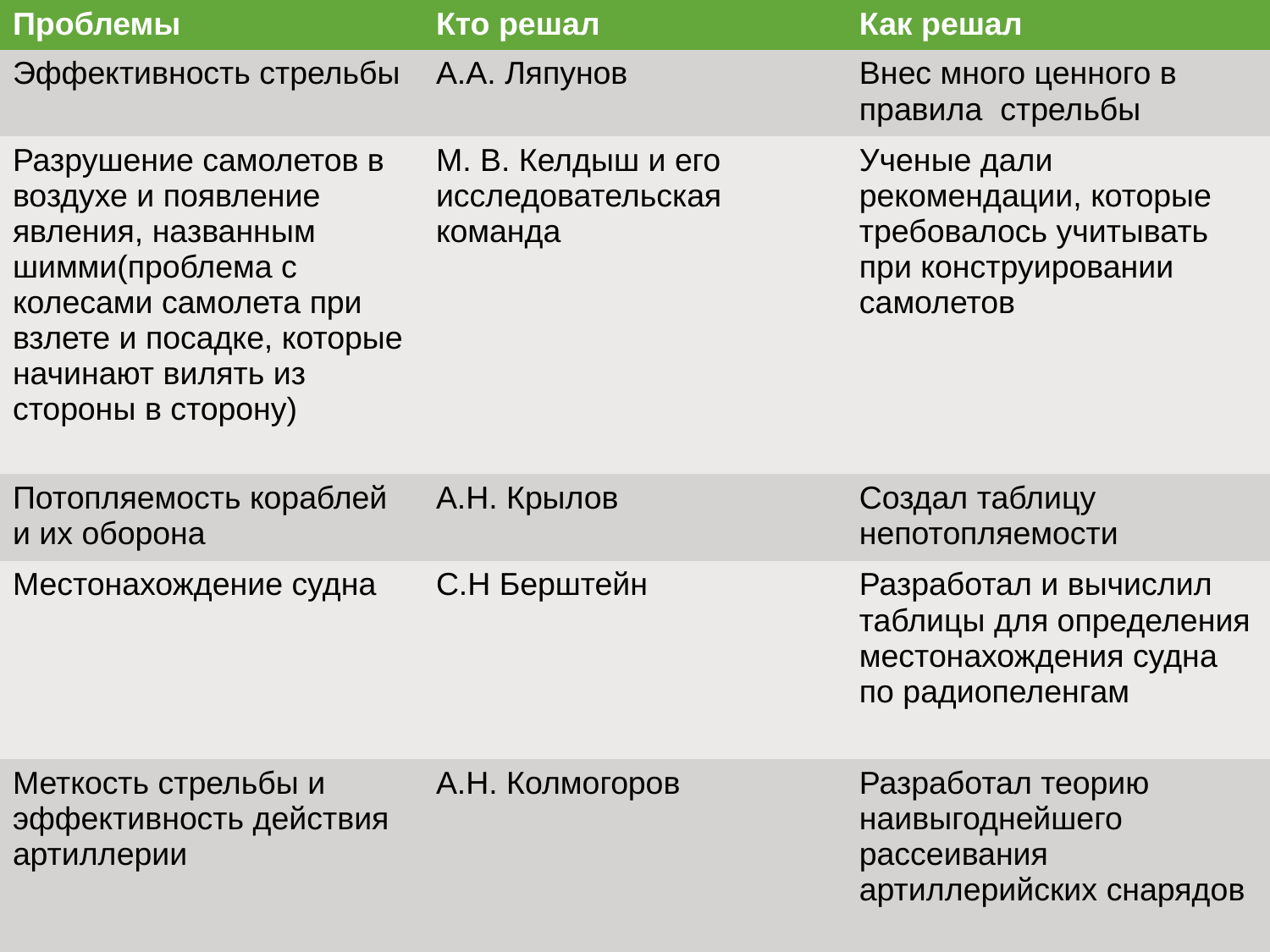

| Проблемы | Кто решал | Как решал |
| --- | --- | --- |
| Эффективность стрельбы | А.А. Ляпунов | Внес много ценного в правила стрельбы |
| Разрушение самолетов в воздухе и появление явления, названным шимми(проблема с колесами самолета при взлете и посадке, которые начинают вилять из стороны в сторону) | М. В. Келдыш и его исследовательская команда | Ученые дали рекомендации, которые требовалось учитывать при конструировании самолетов |
| Потопляемость кораблей и их оборона | А.Н. Крылов | Создал таблицу непотопляемости |
| Местонахождение судна | С.Н Берштейн | Разработал и вычислил таблицы для определения местонахождения судна по радиопеленгам |
| Меткость стрельбы и эффективность действия артиллерии | А.Н. Колмогоров | Разработал теорию наивыгоднейшего рассеивания артиллерийских снарядов |
#